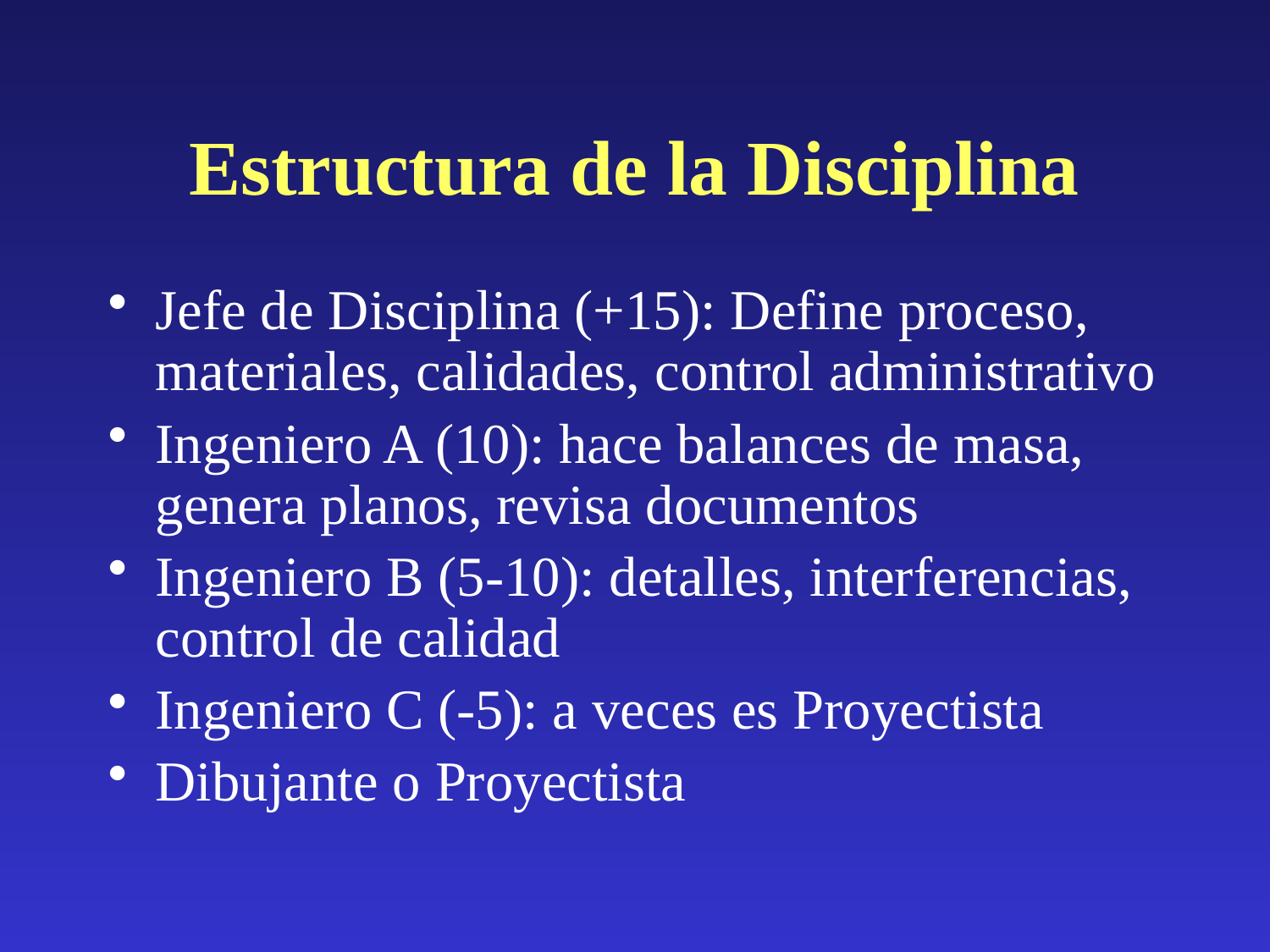

# Estructura de la Disciplina
Jefe de Disciplina (+15): Define proceso, materiales, calidades, control administrativo
Ingeniero A (10): hace balances de masa, genera planos, revisa documentos
Ingeniero B (5-10): detalles, interferencias, control de calidad
Ingeniero C (-5): a veces es Proyectista
Dibujante o Proyectista